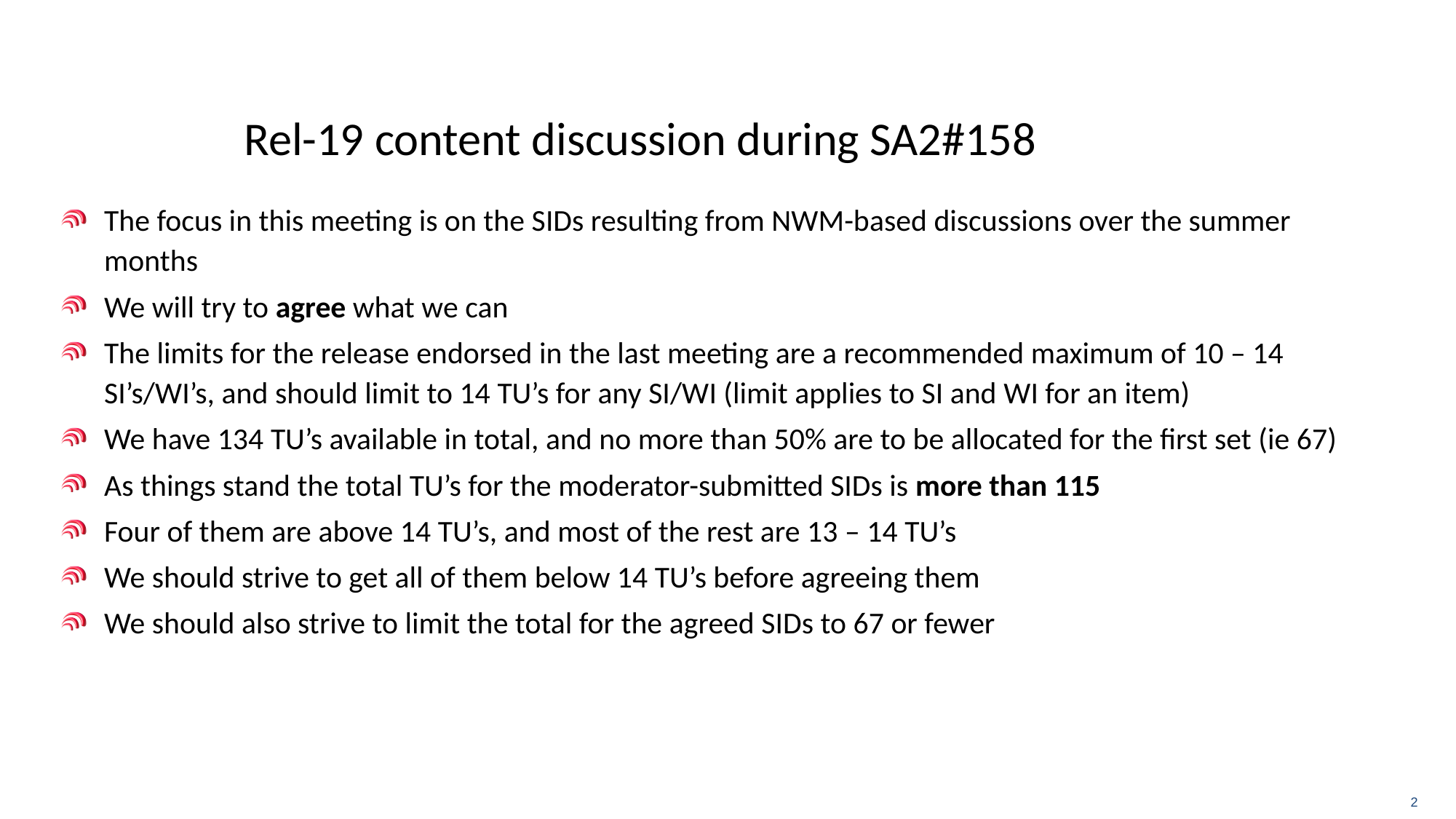

# Rel-19 content discussion during SA2#158
The focus in this meeting is on the SIDs resulting from NWM-based discussions over the summer months
We will try to agree what we can
The limits for the release endorsed in the last meeting are a recommended maximum of 10 – 14 SI’s/WI’s, and should limit to 14 TU’s for any SI/WI (limit applies to SI and WI for an item)
We have 134 TU’s available in total, and no more than 50% are to be allocated for the first set (ie 67)
As things stand the total TU’s for the moderator-submitted SIDs is more than 115
Four of them are above 14 TU’s, and most of the rest are 13 – 14 TU’s
We should strive to get all of them below 14 TU’s before agreeing them
We should also strive to limit the total for the agreed SIDs to 67 or fewer